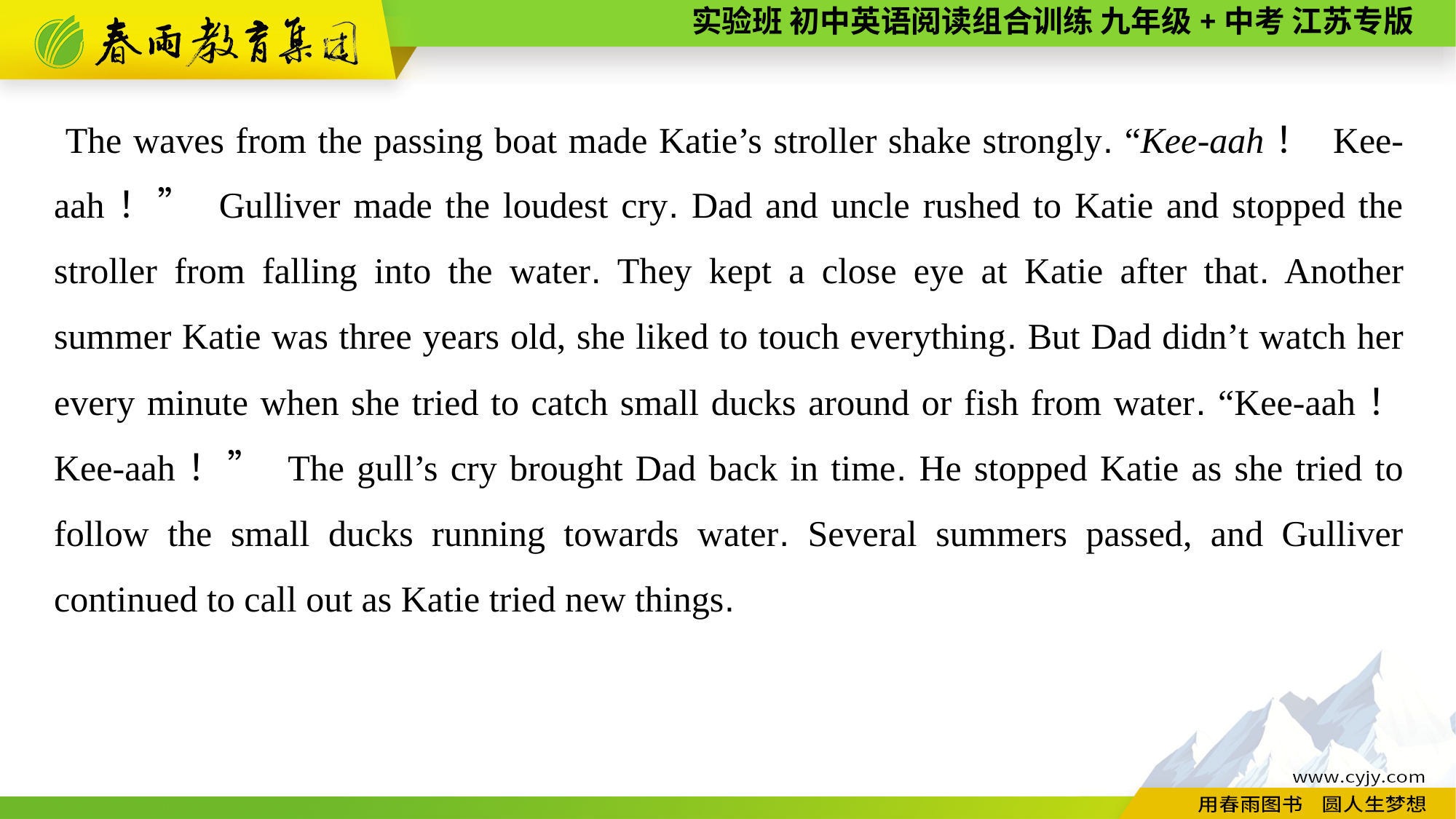

The waves from the passing boat made Katie’s stroller shake strongly. “Kee-aah！ Kee-aah！” Gulliver made the loudest cry. Dad and uncle rushed to Katie and stopped the stroller from falling into the water. They kept a close eye at Katie after that. Another summer Katie was three years old, she liked to touch everything. But Dad didn’t watch her every minute when she tried to catch small ducks around or fish from water. “Kee-aah！ Kee-aah！” The gull’s cry brought Dad back in time. He stopped Katie as she tried to follow the small ducks running towards water. Several summers passed, and Gulliver continued to call out as Katie tried new things.